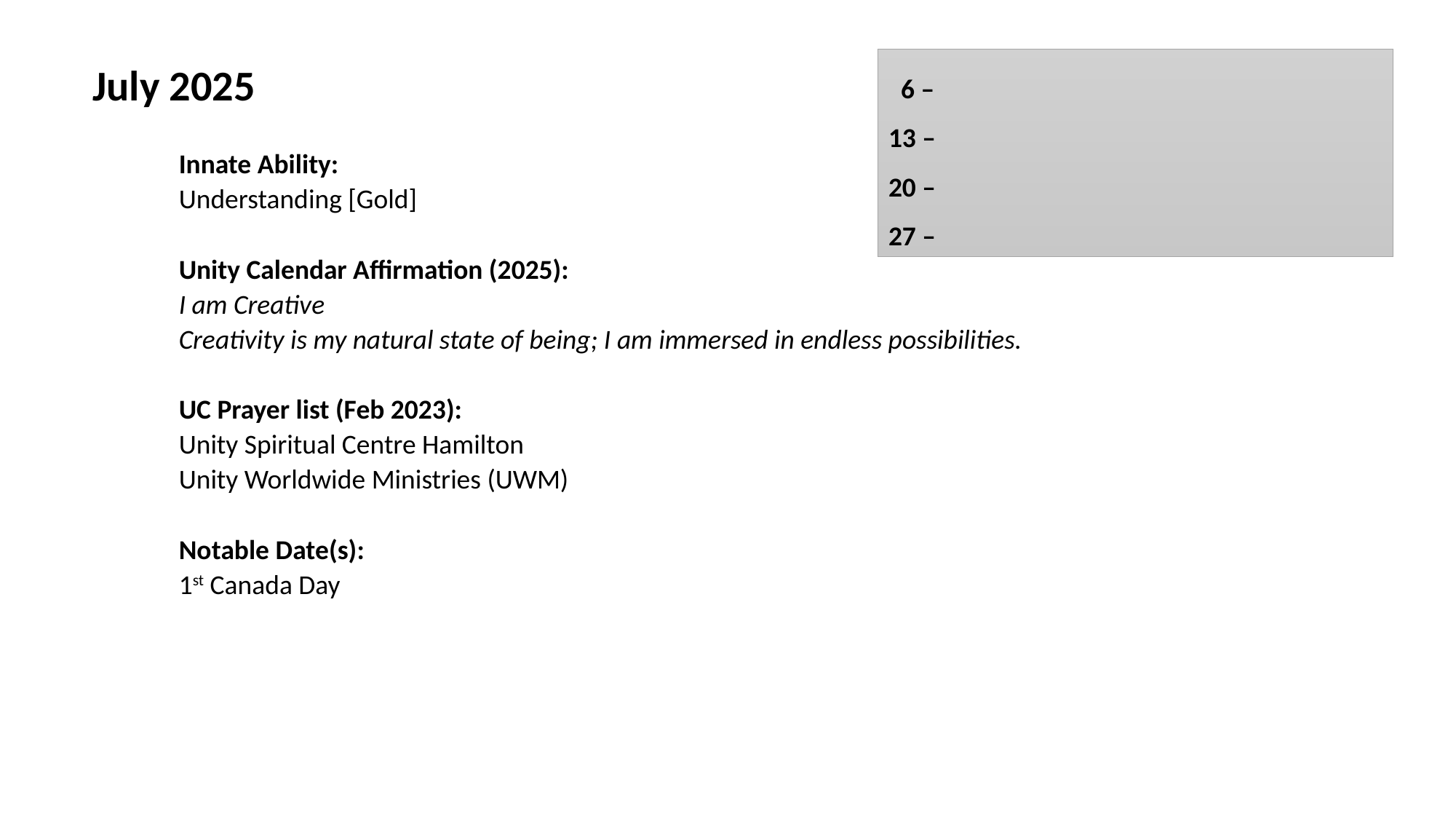

July 2025

Innate Ability:
Understanding [Gold]

Unity Calendar Affirmation (2025):
I am Creative
Creativity is my natural state of being; I am immersed in endless possibilities.

UC Prayer list (Feb 2023):
Unity Spiritual Centre Hamilton
Unity Worldwide Ministries (UWM)

Notable Date(s):
1st Canada Day
  6 –
13 –
20 –
27 –